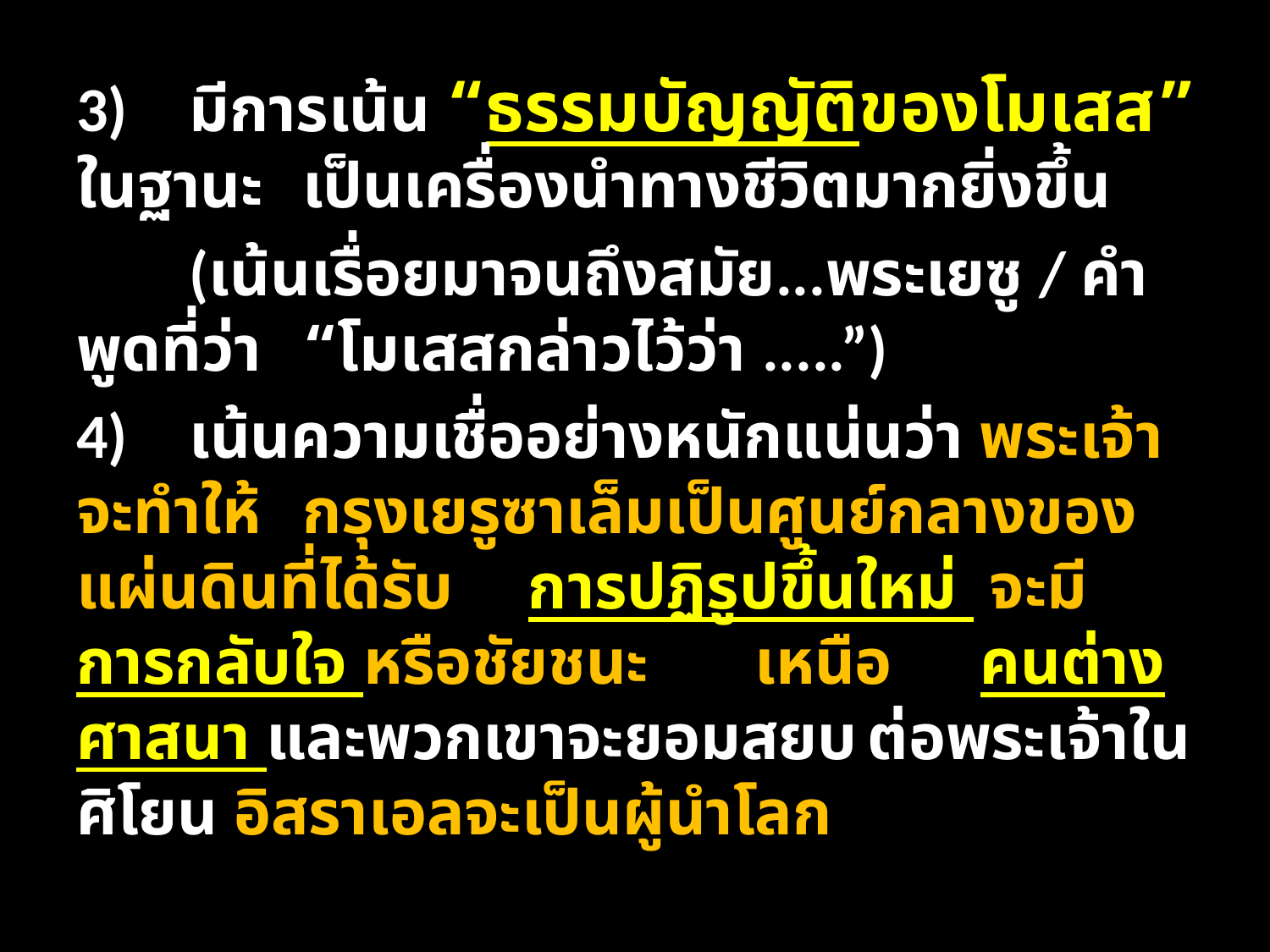

3)	มีการเน้น “ธรรมบัญญัติของโมเสส” ในฐานะ	เป็นเครื่องนำทางชีวิตมากยิ่งขึ้น
        (เน้นเรื่อยมาจนถึงสมัย...พระเยซู / คำพูดที่ว่า	“โมเสสกล่าวไว้ว่า .....”)
4)	เน้นความเชื่ออย่างหนักแน่นว่า พระเจ้าจะทำให้	กรุงเยรูซาเล็มเป็นศูนย์กลางของแผ่นดินที่ได้รับ	การปฏิรูปขึ้นใหม่  จะมี การกลับใจ หรือชัยชนะ 	เหนือ	คนต่างศาสนา และพวกเขาจะยอมสยบ	ต่อพระเจ้าในศิโยน อิสราเอลจะเป็นผู้นำโลก